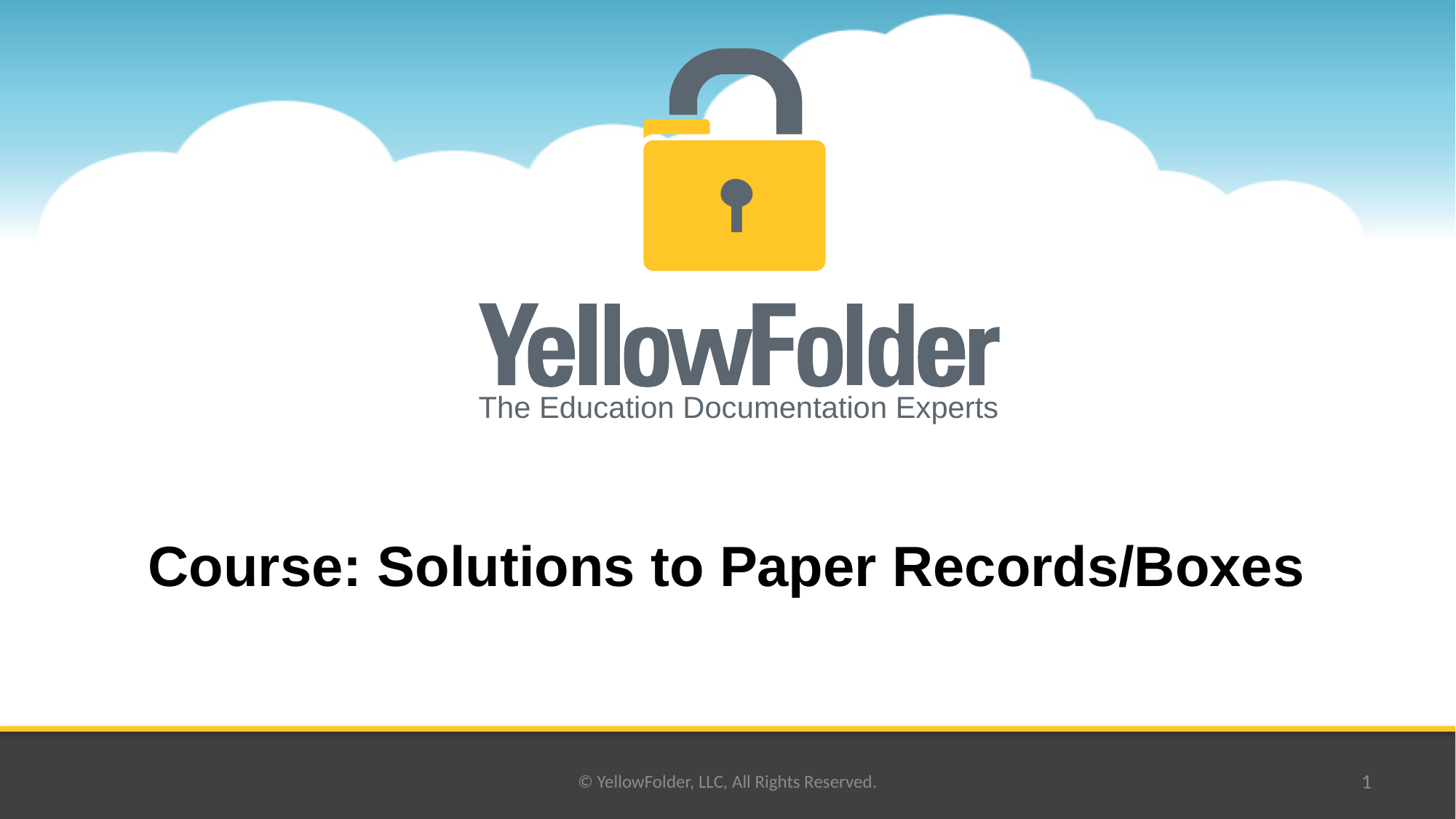

# Course: Solutions to Paper Records/Boxes
© YellowFolder, LLC, All Rights Reserved.
1